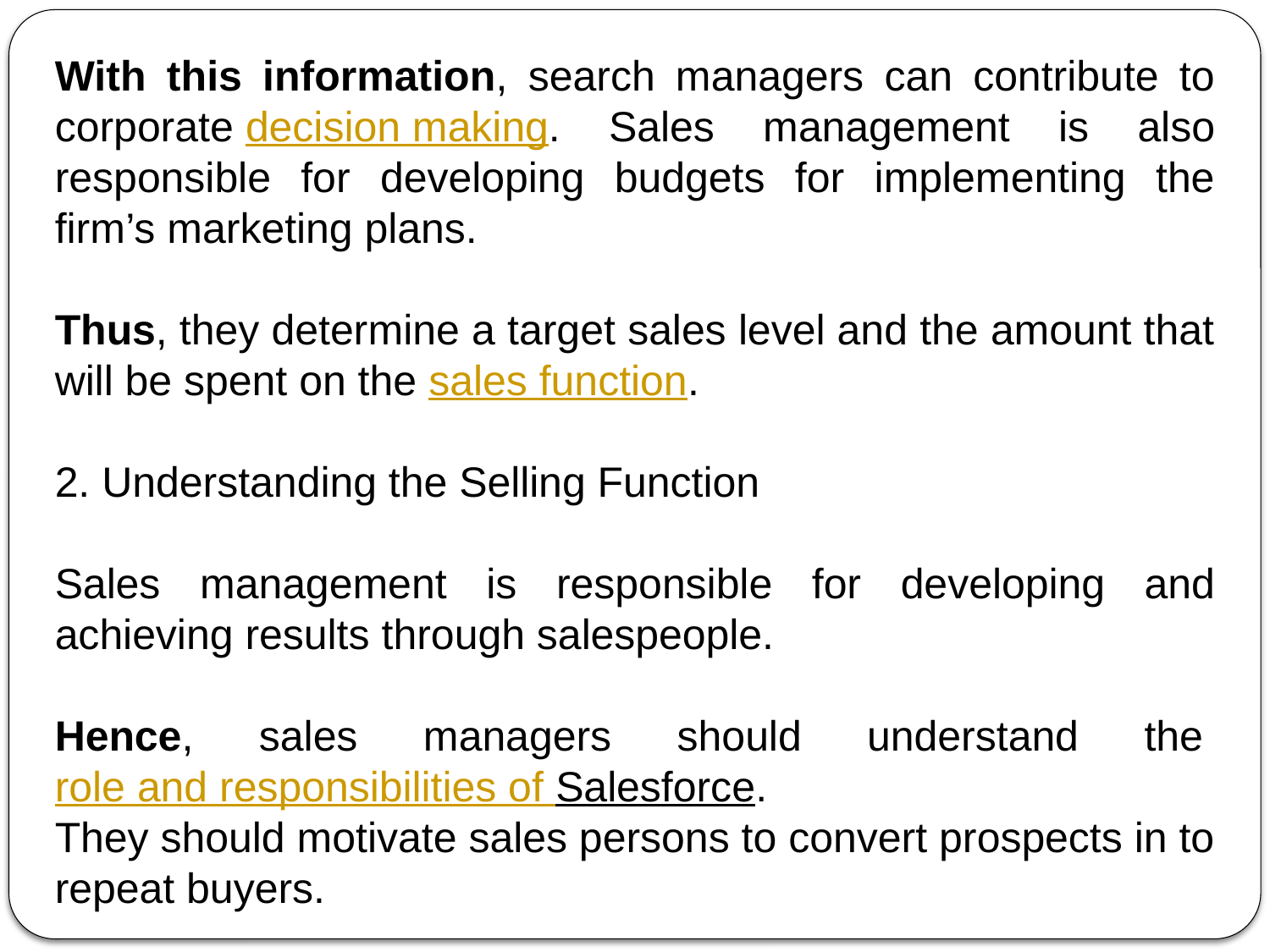

With this information, search managers can contribute to corporate decision making. Sales management is also responsible for developing budgets for implementing the firm’s marketing plans.

Thus, they determine a target sales level and the amount that will be spent on the sales function.

2. Understanding the Selling Function

Sales management is responsible for developing and achieving results through salespeople.

Hence, sales managers should understand the role and responsibilities of Salesforce.
They should motivate sales persons to convert prospects in to repeat buyers.